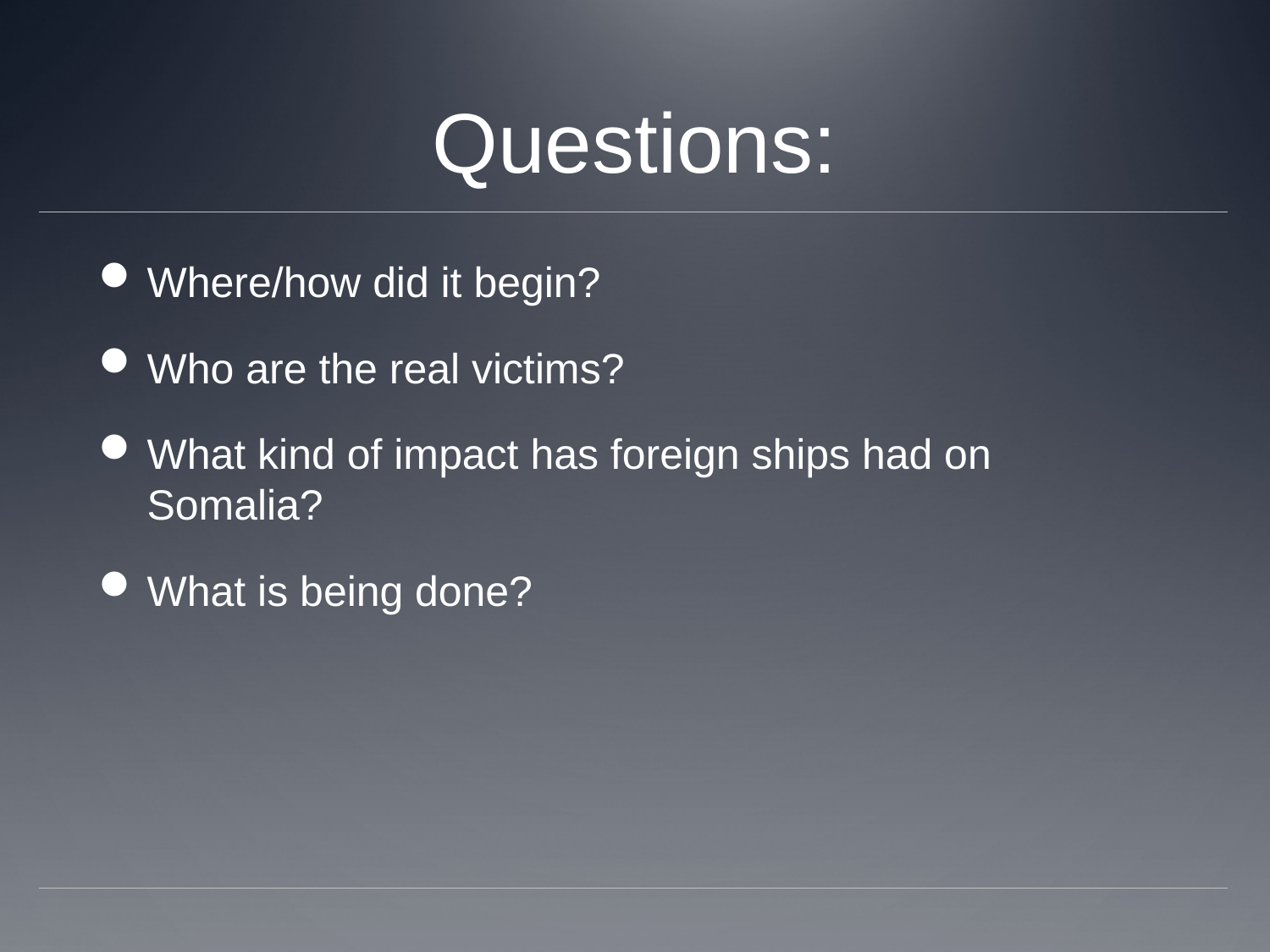

# Questions:
Where/how did it begin?
Who are the real victims?
What kind of impact has foreign ships had on Somalia?
What is being done?